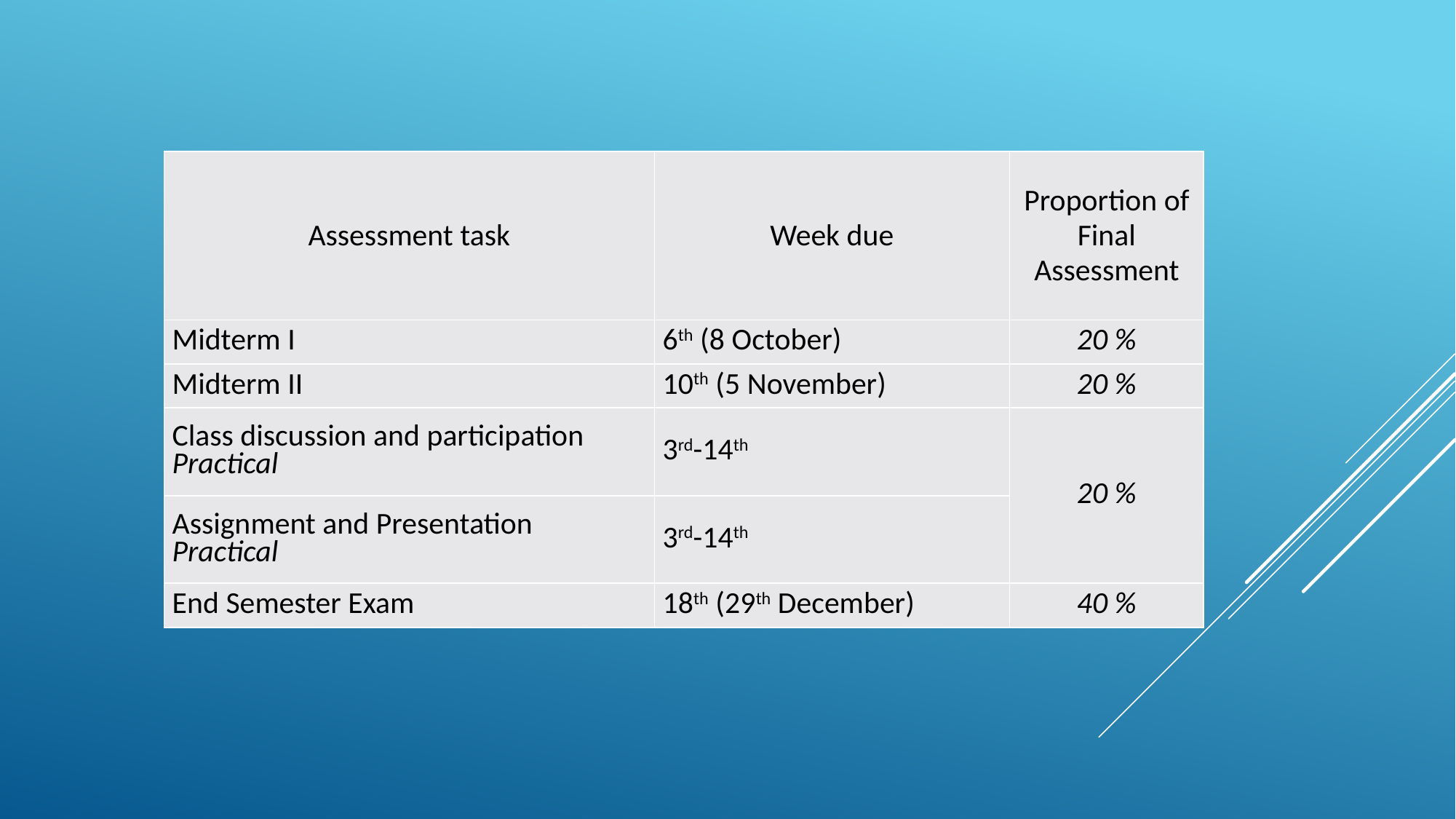

| Assessment task | Week due | Proportion of Final Assessment |
| --- | --- | --- |
| Midterm I | 6th (8 October) | 20 % |
| Midterm II | 10th (5 November) | 20 % |
| Class discussion and participation Practical | 3rd-14th | 20 % |
| Assignment and Presentation Practical | 3rd-14th |  |
| End Semester Exam | 18th (29th December) | 40 % |
#